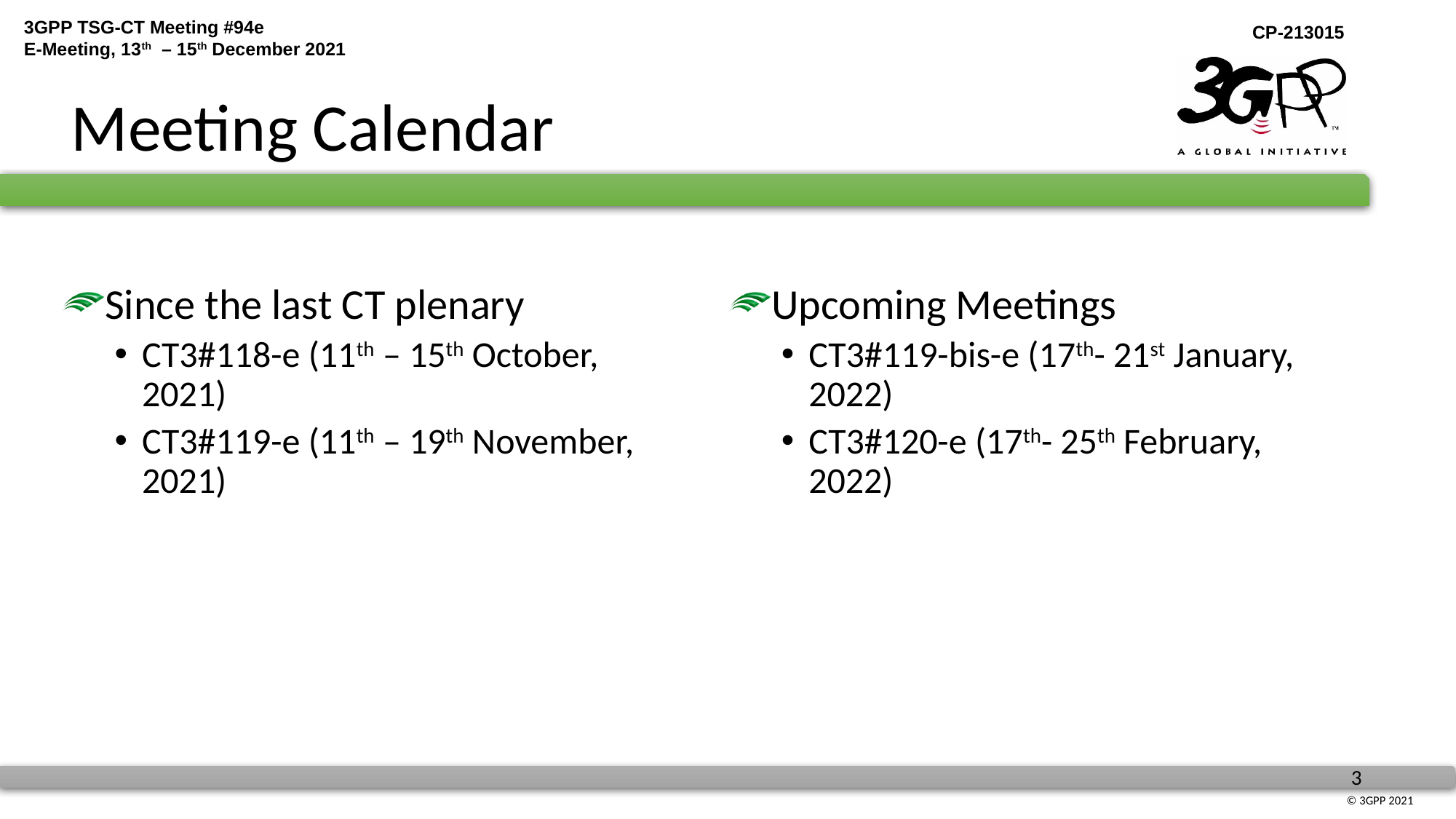

# Meeting Calendar
Since the last CT plenary
CT3#118-e (11th – 15th October, 2021)
CT3#119-e (11th – 19th November, 2021)

Upcoming Meetings
CT3#119-bis-e (17th- 21st January, 2022)
CT3#120-e (17th- 25th February, 2022)